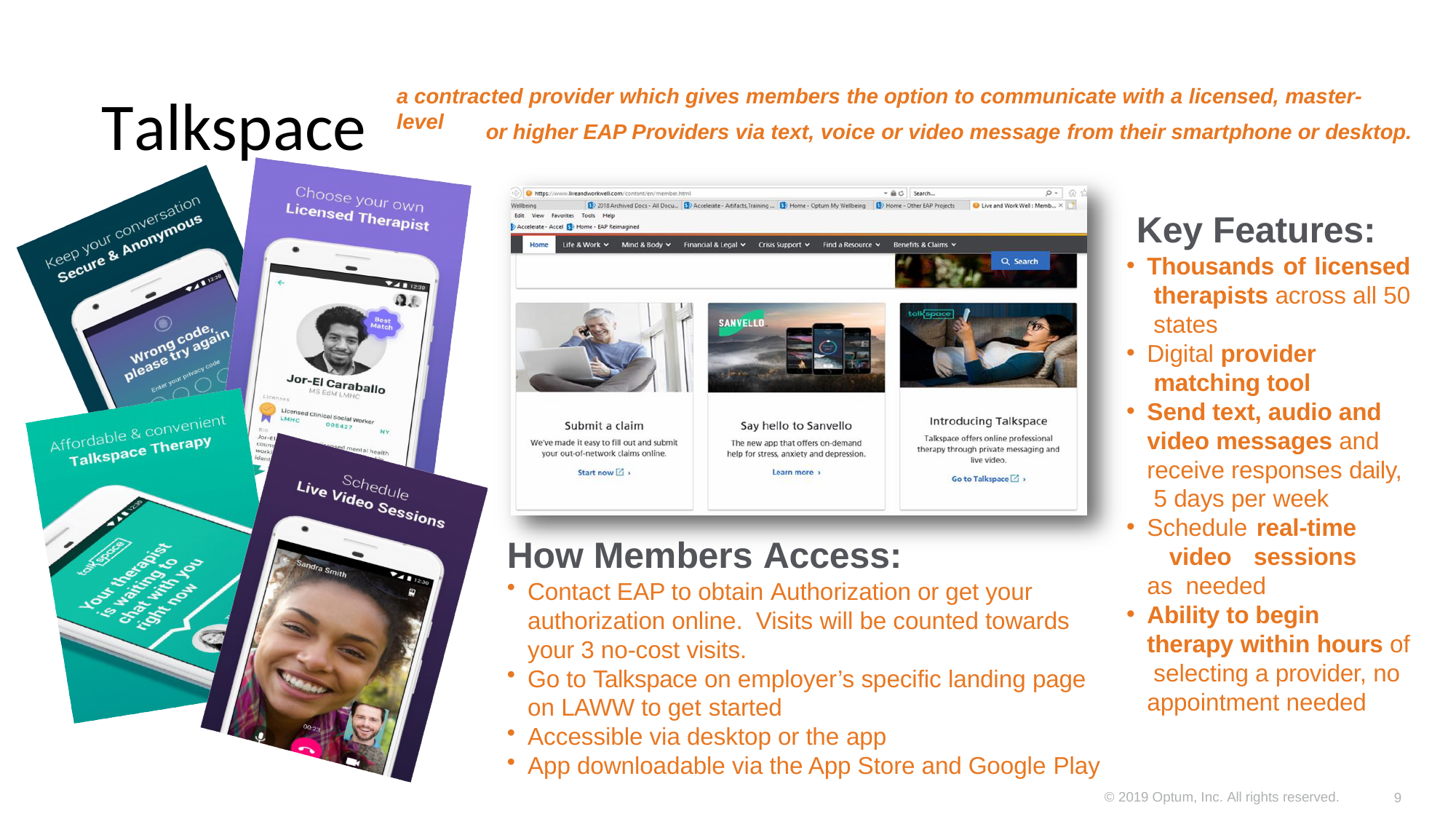

# Talkspace
a contracted provider which gives members the option to communicate with a licensed, master-level
or higher EAP Providers via text, voice or video message from their smartphone or desktop.

Key Features:
Thousands of licensed  therapists across all 50  states
Digital provider  matching tool
Send text, audio and  video messages and  receive responses daily,  5 days per week
Schedule real-time  video sessions as  needed
Ability to begin  therapy within hours of  selecting a provider, no  appointment needed

How Members Access:
Contact EAP to obtain Authorization or get your authorization online.  Visits will be counted towards your 3 no-cost visits.
Go to Talkspace on employer’s specific landing page  on LAWW to get started
Accessible via desktop or the app
App downloadable via the App Store and Google Play
© 2019 Optum, Inc. All rights reserved.
9